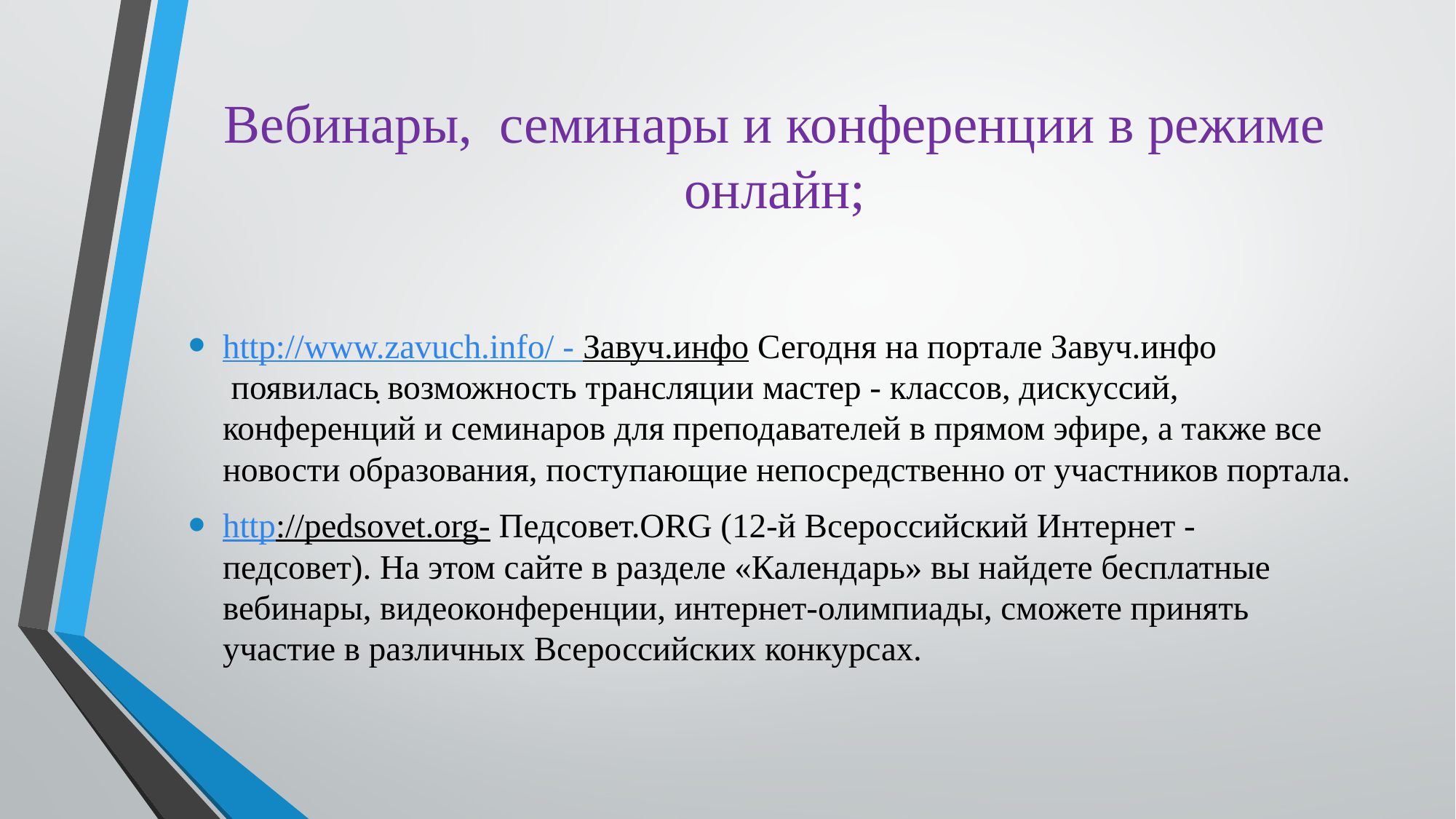

# Вебинары,  семинары и конференции в режиме онлайн;
http://www.zavuch.info/ - Завуч.инфо Сегодня на портале Завуч.инфо  появилась возможность трансляции мастер - классов, дискуссий, конференций и семинаров для преподавателей в прямом эфире, а также все новости образования, поступающие непосредственно от участников портала.
http://pedsovet.org- Педсовет.ORG (12-й Всероссийский Интернет - педсовет). На этом сайте в разделе «Календарь» вы найдете бесплатные вебинары, видеоконференции, интернет-олимпиады, сможете принять участие в различных Всероссийских конкурсах.

.